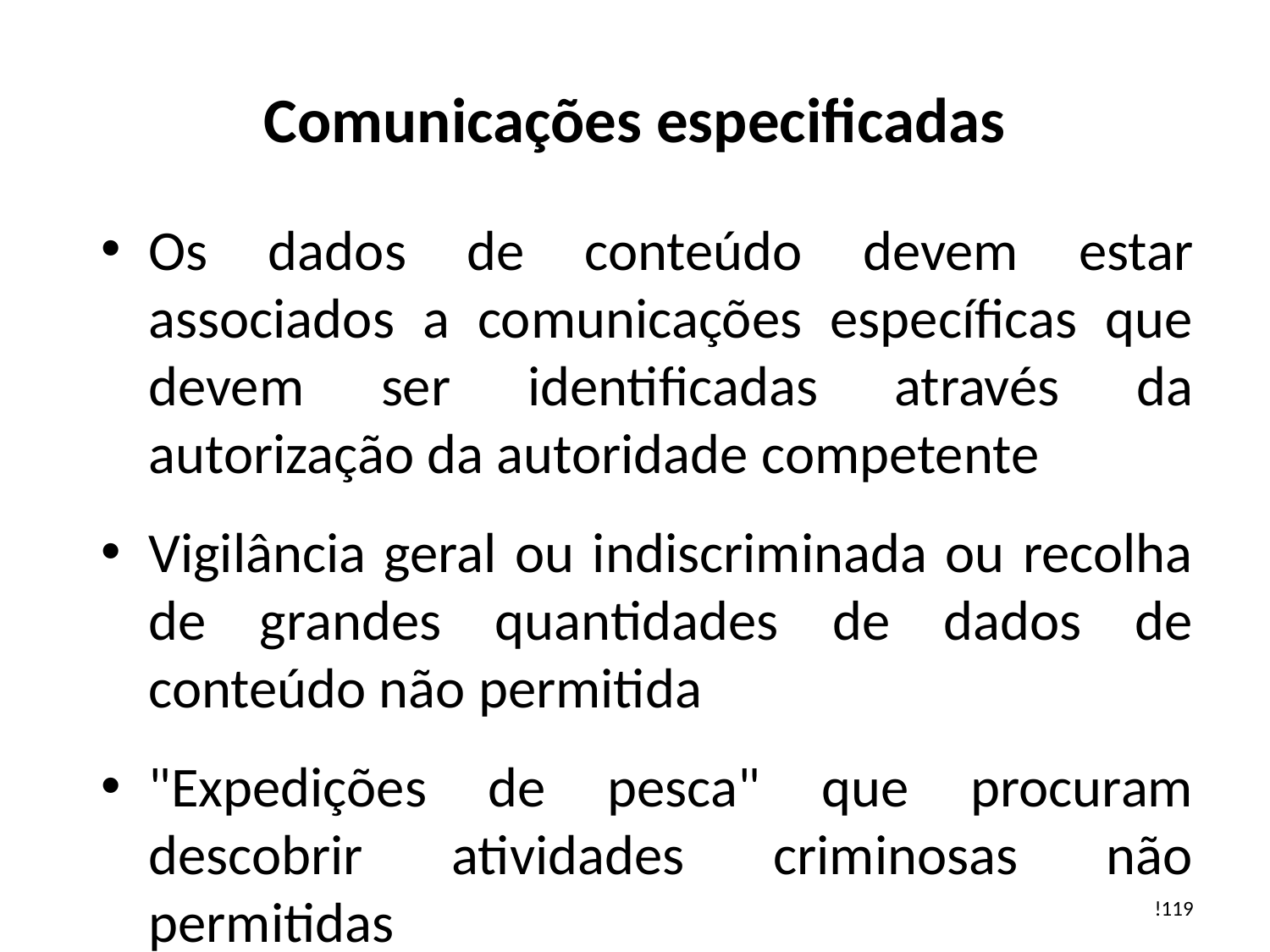

# Comunicações especificadas
Os dados de conteúdo devem estar associados a comunicações específicas que devem ser identificadas através da autorização da autoridade competente
Vigilância geral ou indiscriminada ou recolha de grandes quantidades de dados de conteúdo não permitida
"Expedições de pesca" que procuram descobrir atividades criminosas não permitidas
!119